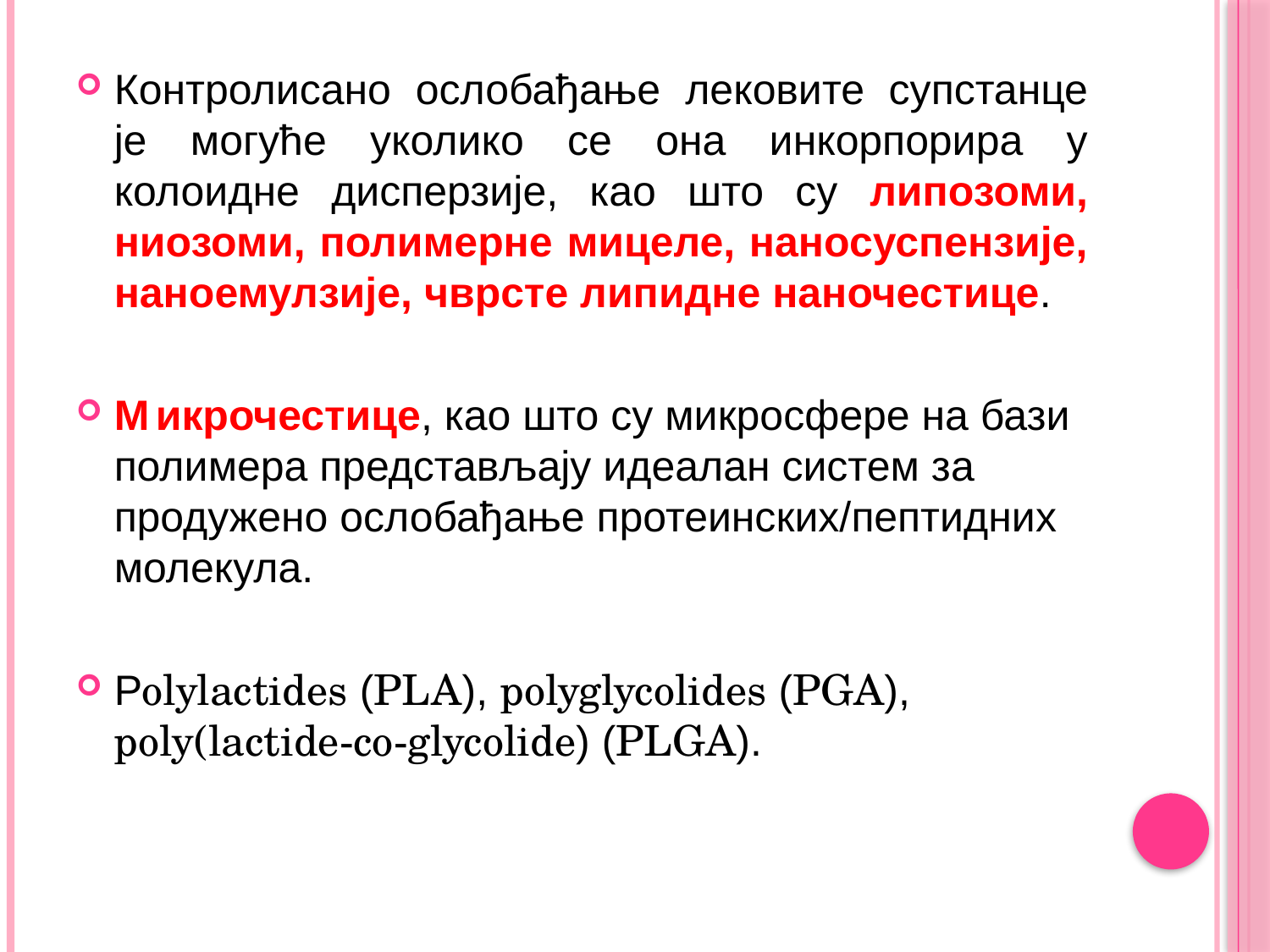

Контролисано ослобађање лековите супстанце је могуће уколико се она инкорпорира у колоидне дисперзије, као што су липозоми, ниозоми, полимерне мицеле, наносуспензије, наноемулзије, чврсте липидне наночестице.

Mикрочестице, као што су микросфере на бази полимера представљају идеалан систем за продужено ослобађање протеинских/пептидних молекула.

Рolylactides (PLA), polyglycolides (PGA), poly(lactide-co-glycolide) (PLGA).